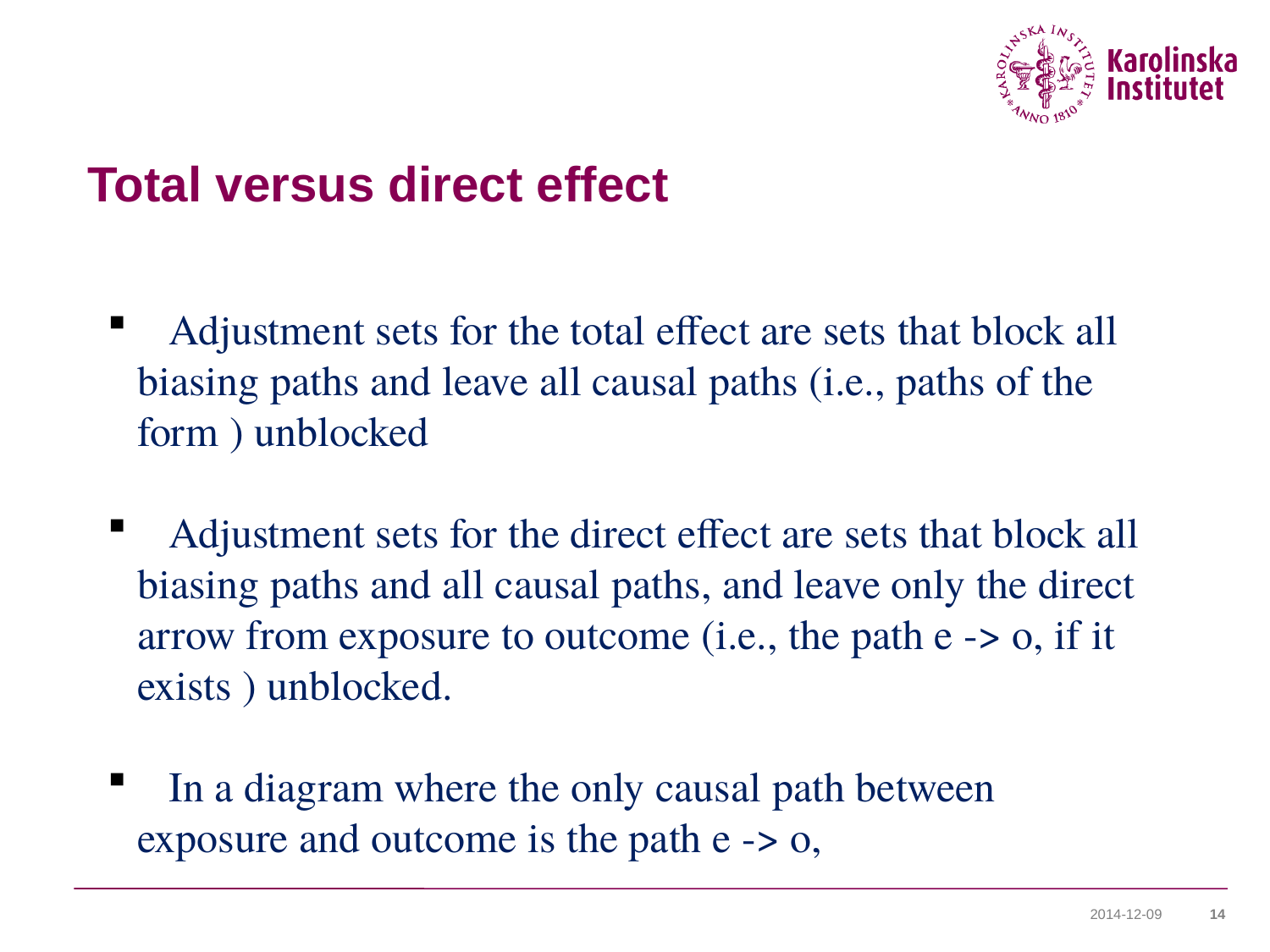

# Total versus direct effect
   Adjustment sets for the total effect are sets that block all biasing paths and leave all causal paths (i.e., paths of the form ) unblocked

   Adjustment sets for the direct effect are sets that block all biasing paths and all causal paths, and leave only the direct arrow from exposure to outcome (i.e., the path e -> o, if it exists ) unblocked.

   In a diagram where the only causal path between exposure and outcome is the path e -> o,
2014-12-09
14